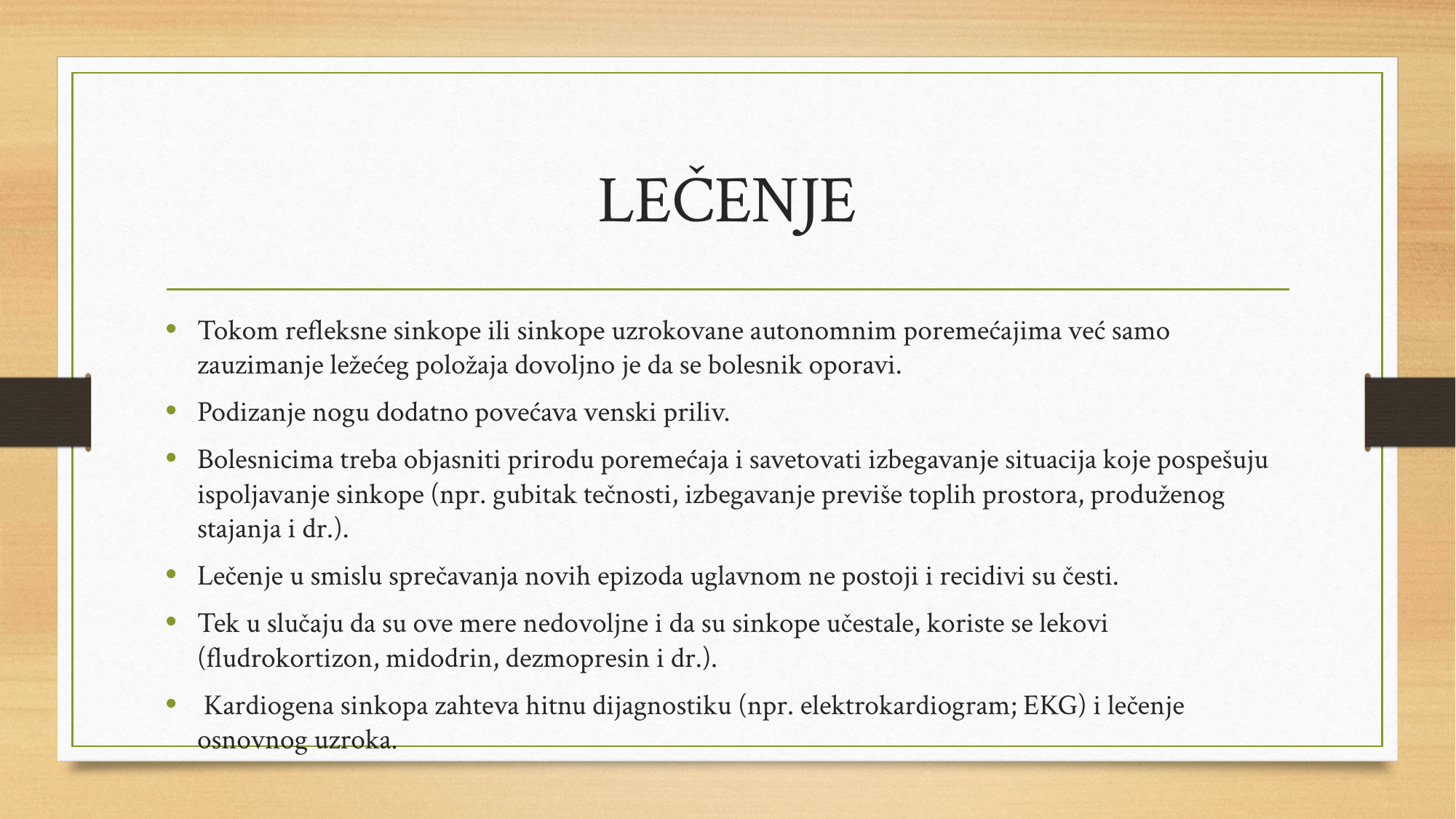

# LEČENJE
Tokom refleksne sinkope ili sinkope uzrokovane autonomnim poremećajima već samo zauzimanje ležećeg položaja dovoljno je da se bolesnik oporavi.
Podizanje nogu dodatno povećava venski priliv.
Bolesnicima treba objasniti prirodu poremećaja i savetovati izbegavanje situacija koje pospešuju ispoljavanje sinkope (npr. gubitak tečnosti, izbegavanje previše toplih prostora, produženog stajanja i dr.).
Lečenje u smislu sprečavanja novih epizoda uglavnom ne postoji i recidivi su česti.
Tek u slučaju da su ove mere nedovoljne i da su sinkope učestale, koriste se lekovi (fludrokortizon, midodrin, dezmopresin i dr.).
 Kardiogena sinkopa zahteva hitnu dijagnostiku (npr. elektrokardiogram; EKG) i lečenje osnovnog uzroka.